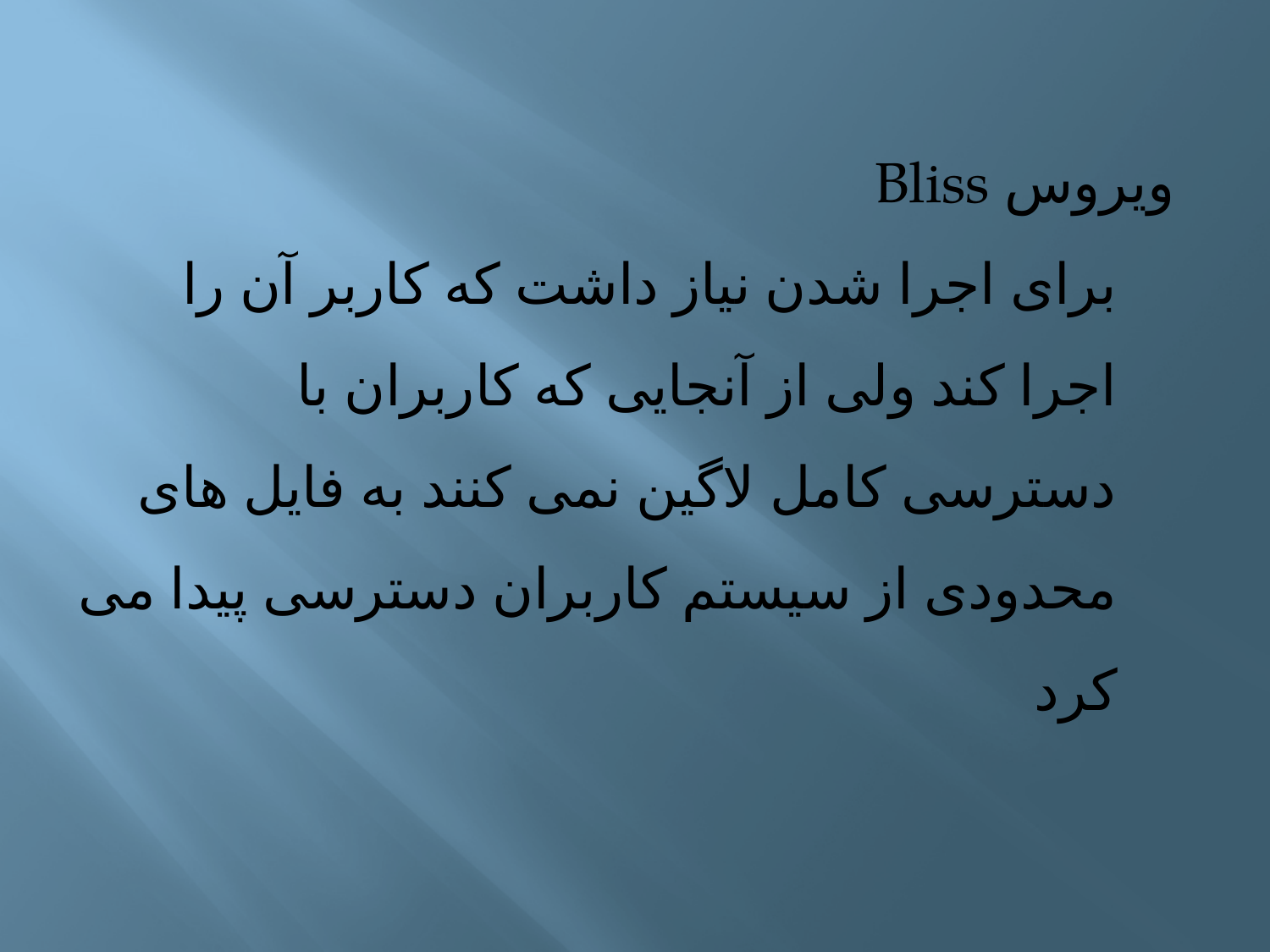

ویروس Bliss
برای اجرا شدن نیاز داشت که کاربر آن را اجرا کند ولی از آنجایی که کاربران با دسترسی کامل لاگین نمی کنند به فایل های محدودی از سیستم کاربران دسترسی پیدا می کرد